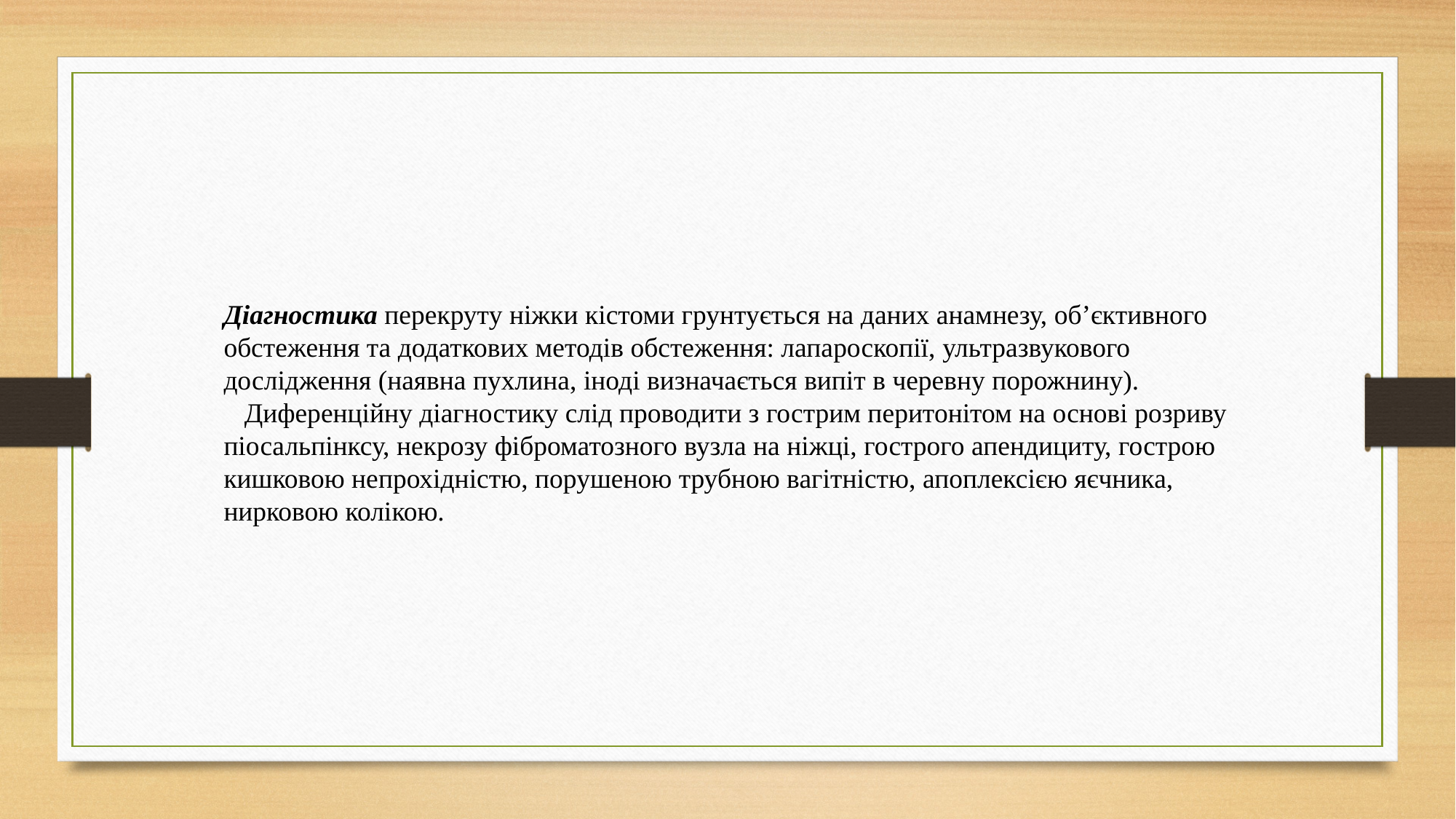

Діагностика перекруту ніжки кістоми грунтується на даних анамнезу, об’єктивного обстеження та додаткових методів обстеження: лапароскопії, ультразвукового дослідження (наявна пухлина, іноді визначається випіт в черевну порожнину).
   Диференційну діагностику слід проводити з гострим перитонітом на основі розриву піосальпінксу, некрозу фіброматозного вузла на ніжці, гострого апендициту, гострою кишковою непрохідністю, порушеною трубною вагітністю, апоплексією яєчника, нирковою колікою.